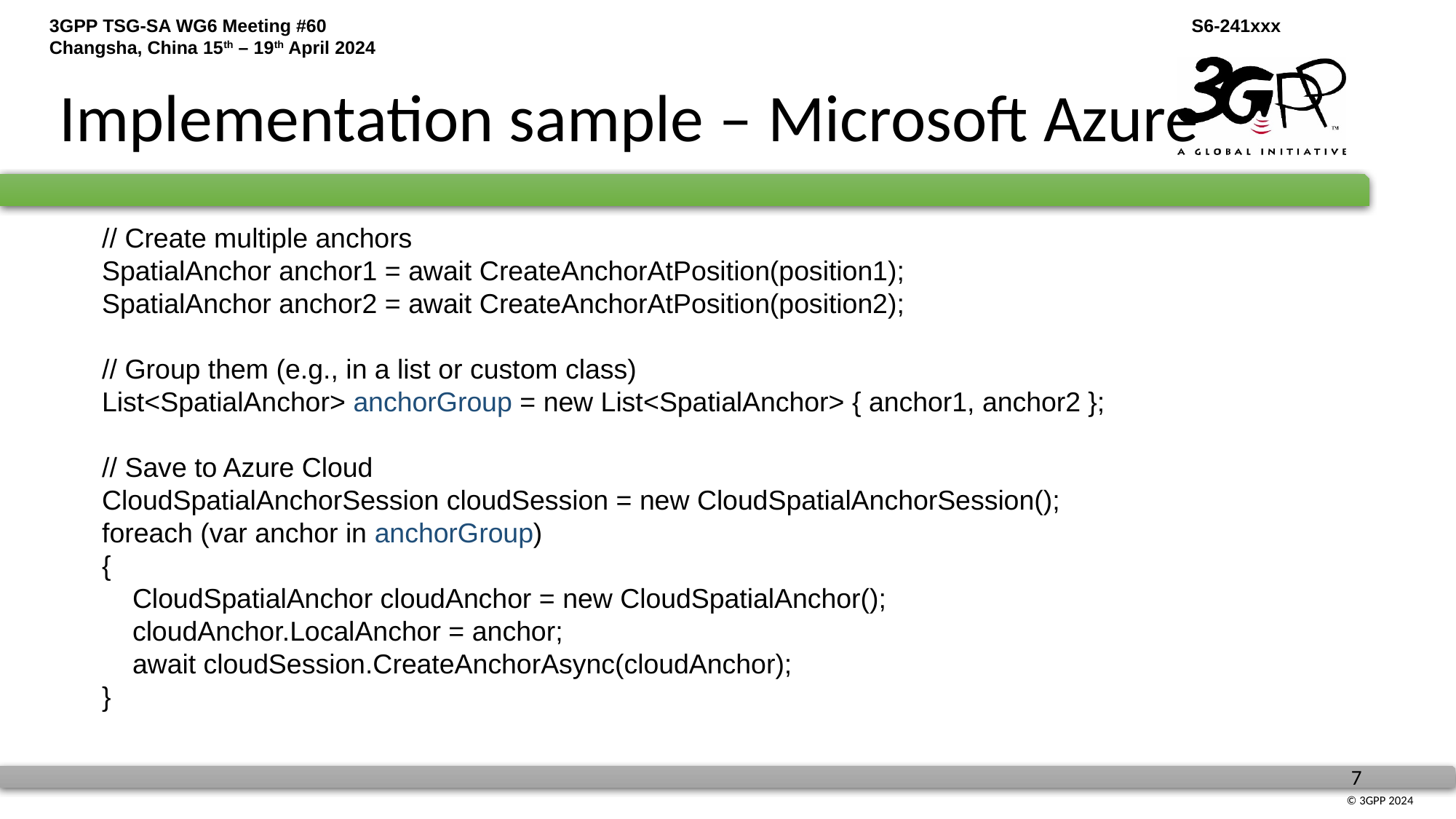

# Implementation sample – Microsoft Azure
// Create multiple anchors
SpatialAnchor anchor1 = await CreateAnchorAtPosition(position1);
SpatialAnchor anchor2 = await CreateAnchorAtPosition(position2);

// Group them (e.g., in a list or custom class)
List<SpatialAnchor> anchorGroup = new List<SpatialAnchor> { anchor1, anchor2 };

// Save to Azure Cloud
CloudSpatialAnchorSession cloudSession = new CloudSpatialAnchorSession();
foreach (var anchor in anchorGroup)
{
    CloudSpatialAnchor cloudAnchor = new CloudSpatialAnchor();
    cloudAnchor.LocalAnchor = anchor;
    await cloudSession.CreateAnchorAsync(cloudAnchor);
}